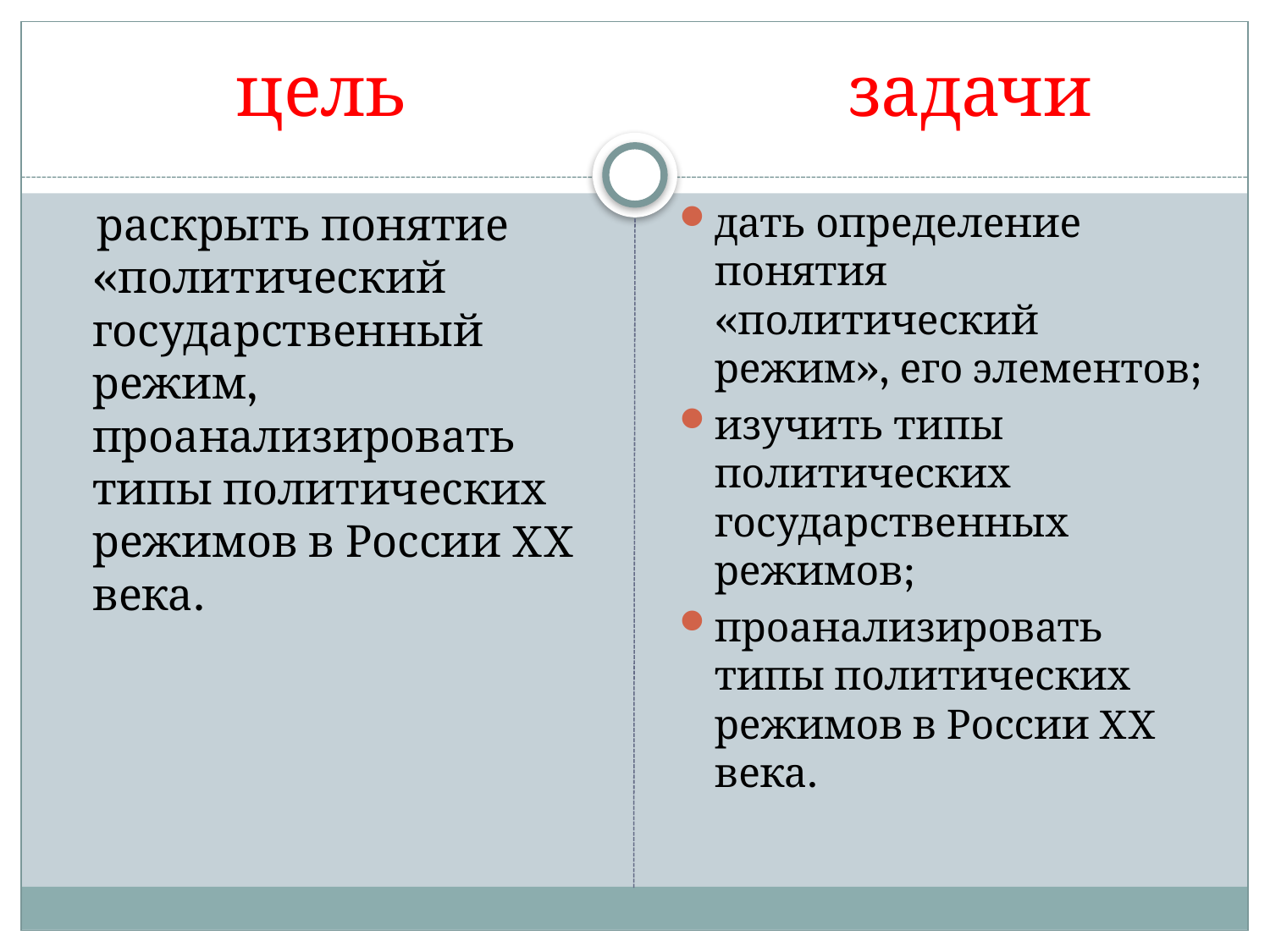

# цель                          задачи
    раскрыть понятие «политический государственный режим, проанализировать типы политических режимов в России XX века.

дать определение понятия «политический режим», его элементов;
изучить типы политических государственных режимов;
проанализировать типы политических режимов в России XX века.